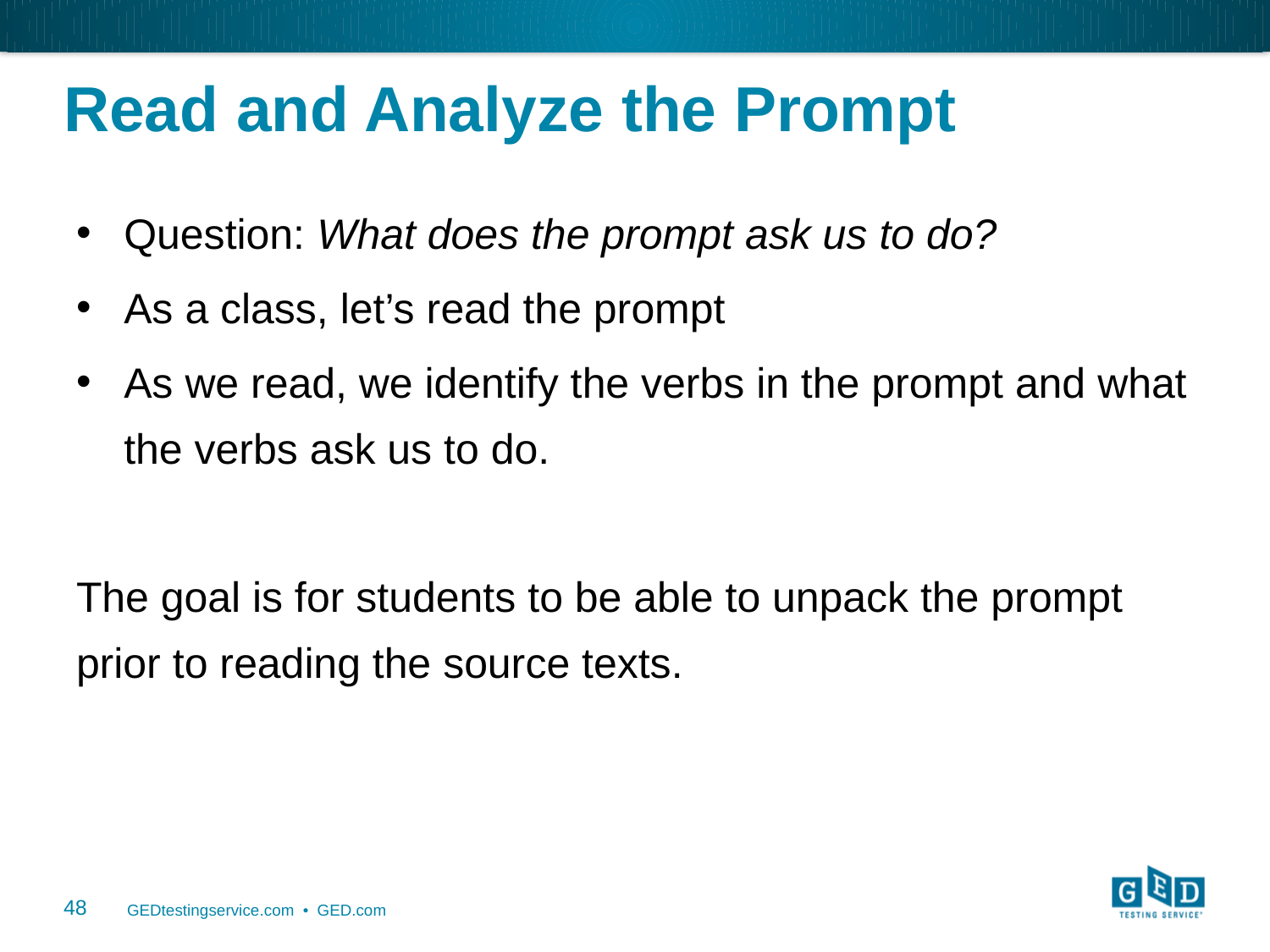

# Read and Analyze the Prompt
Question: What does the prompt ask us to do?
As a class, let’s read the prompt
As we read, we identify the verbs in the prompt and what the verbs ask us to do.

The goal is for students to be able to unpack the prompt prior to reading the source texts.
48